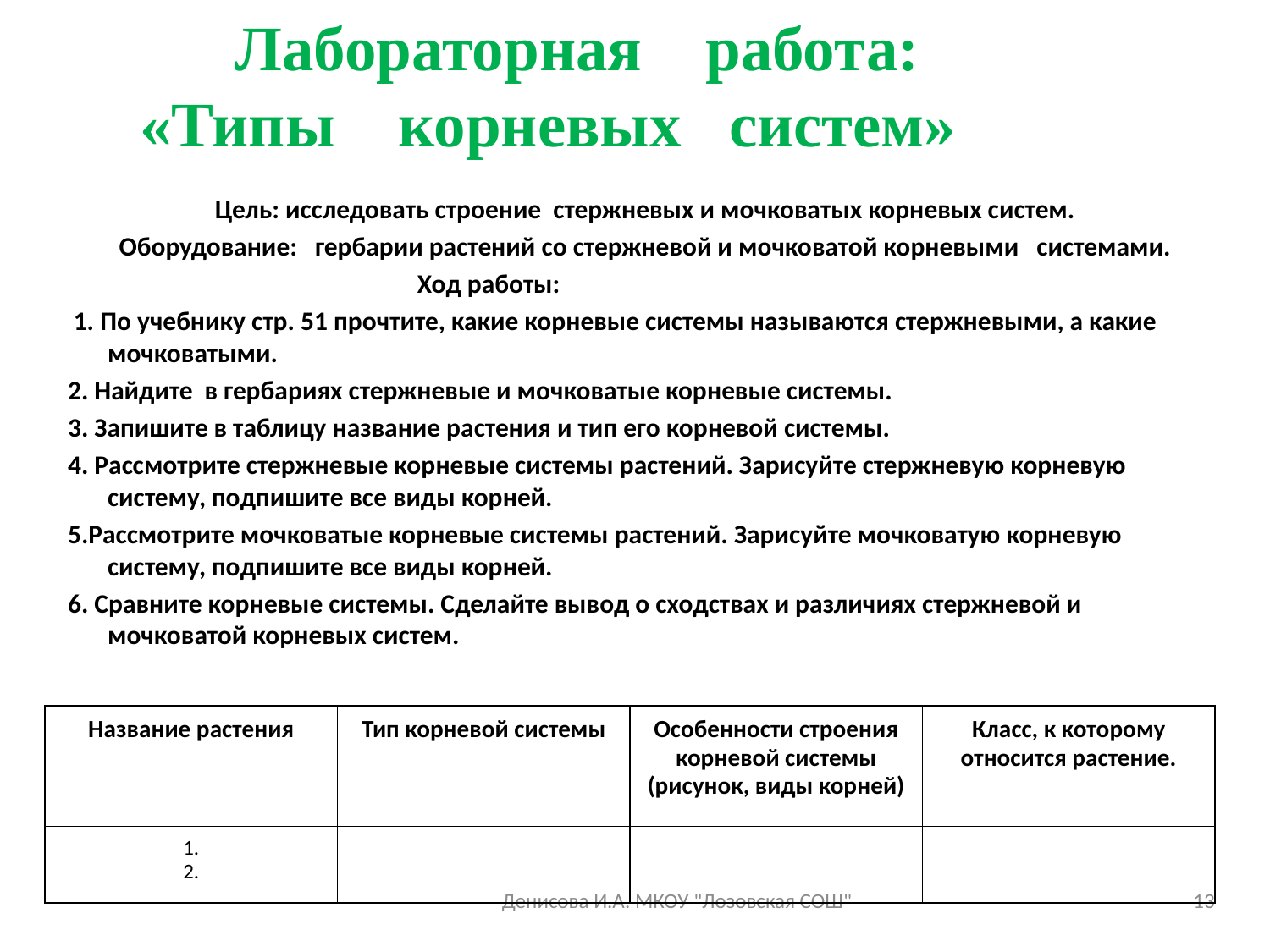

Лабораторная    работа:
        «Типы    корневых   систем»
#
Цель: исследовать строение  стержневых и мочковатых корневых систем.
Оборудование:   гербарии растений со стержневой и мочковатой корневыми   системами.
                                                           Ход работы:
 1. По учебнику стр. 51 прочтите, какие корневые системы называются стержневыми, а какие мочковатыми.
2. Найдите  в гербариях стержневые и мочковатые корневые системы.
3. Запишите в таблицу название растения и тип его корневой системы.
4. Рассмотрите стержневые корневые системы растений. Зарисуйте стержневую корневую систему, подпишите все виды корней.
5.Рассмотрите мочковатые корневые системы растений. Зарисуйте мочковатую корневую систему, подпишите все виды корней.
6. Сравните корневые системы. Сделайте вывод о сходствах и различиях стержневой и мочковатой корневых систем.

| Название растения | Тип корневой системы | Особенности строения корневой системы (рисунок, виды корней) | Класс, к которому относится растение. |
| --- | --- | --- | --- |
| 1. 2. |  |  |  |

Денисова И.А. МКОУ "Лозовская СОШ"
13